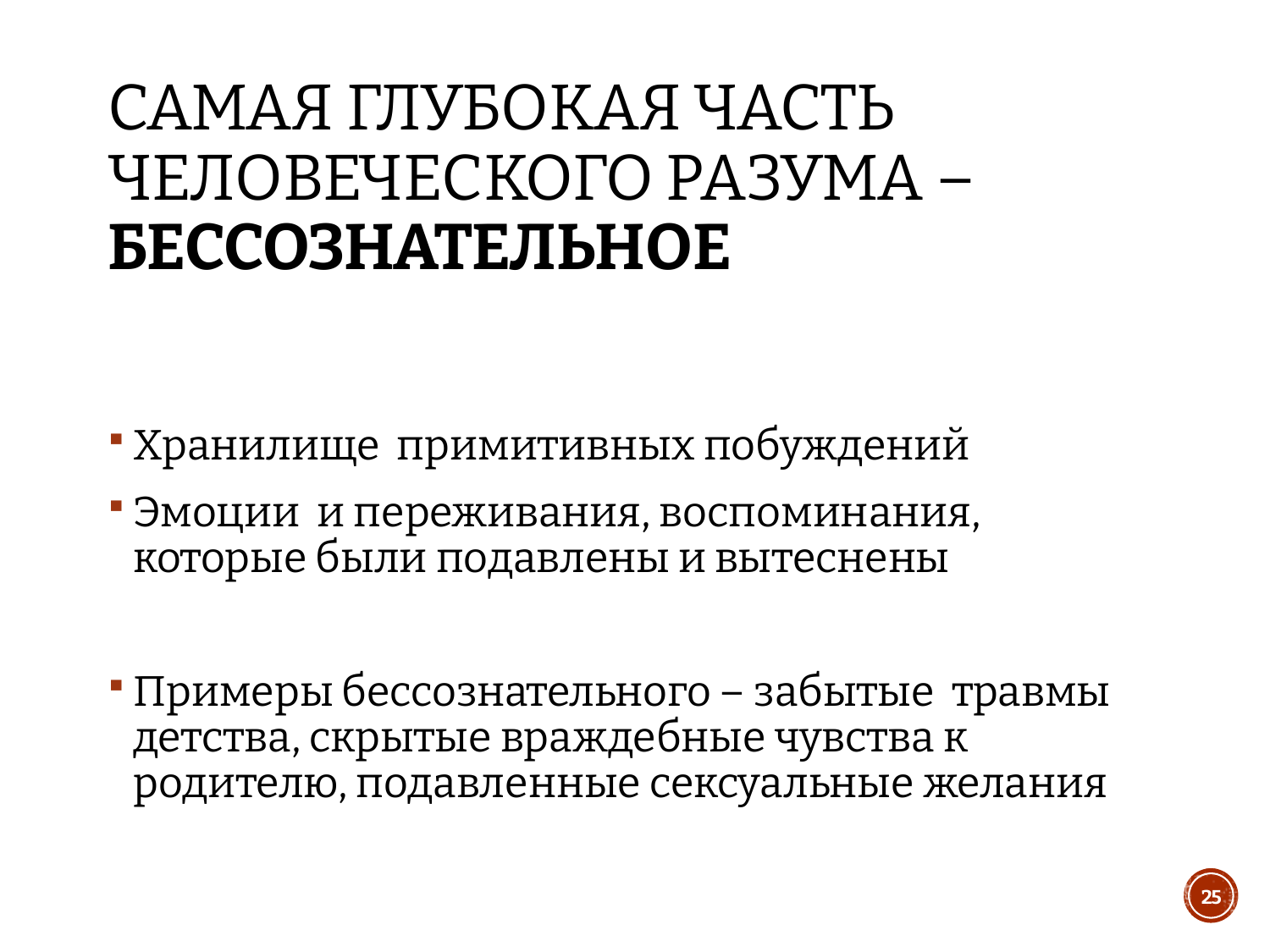

# Самая глубокая часть человеческого разума –  бессознательное

Хранилище  примитивных побуждений
Эмоции  и переживания, воспоминания, которые были подавлены и вытеснены

Примеры бессознательного – забытые  травмы детства, скрытые враждебные чувства к родителю, подавленные сексуальные желания
25